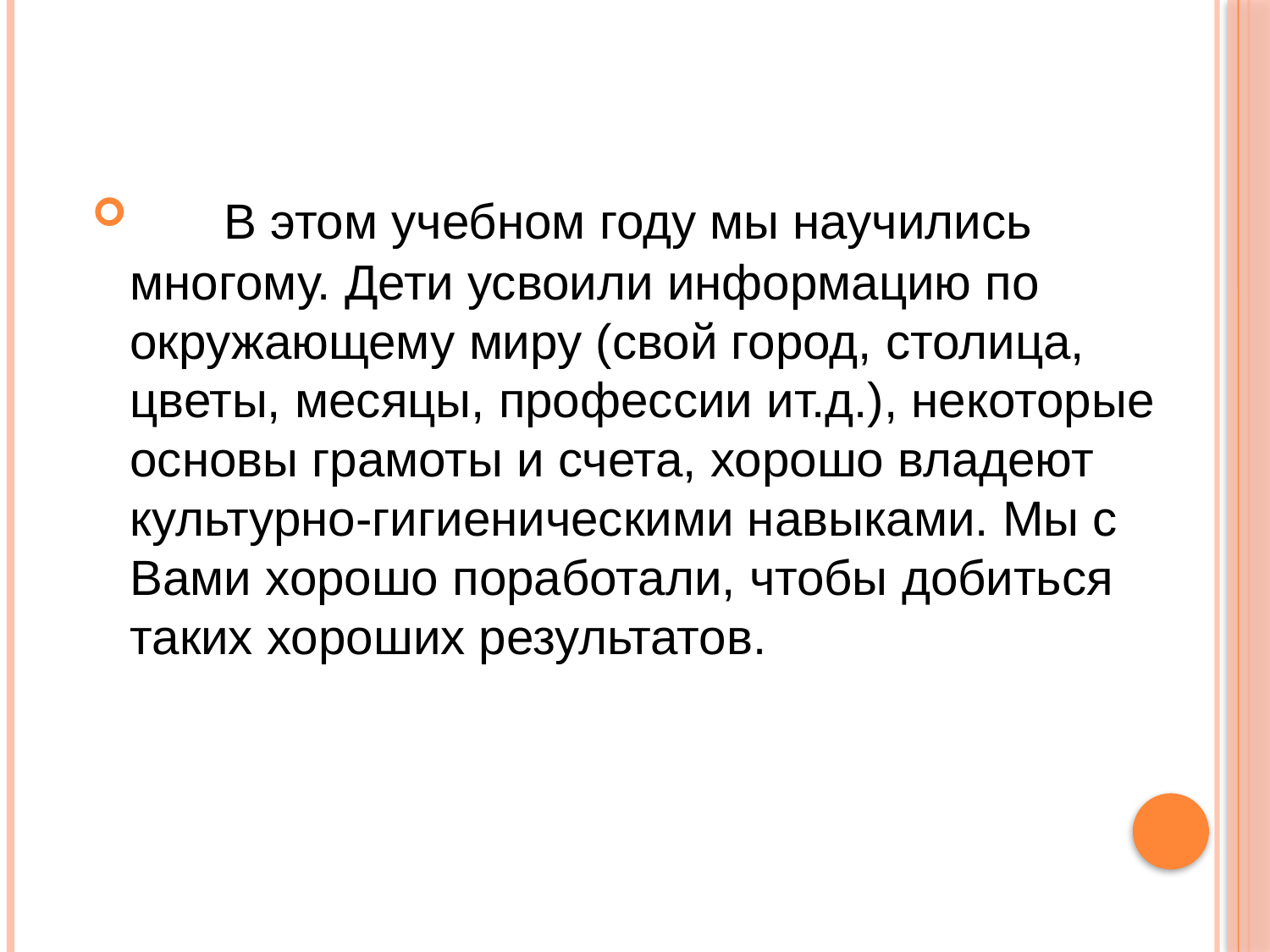

В этом учебном году мы научились многому. Дети усвоили информацию по окружающему миру (свой город, столица, цветы, месяцы, профессии ит.д.), некоторые основы грамоты и счета, хорошо владеют культурно-гигиеническими навыками. Мы с Вами хорошо поработали, чтобы добиться таких хороших результатов.